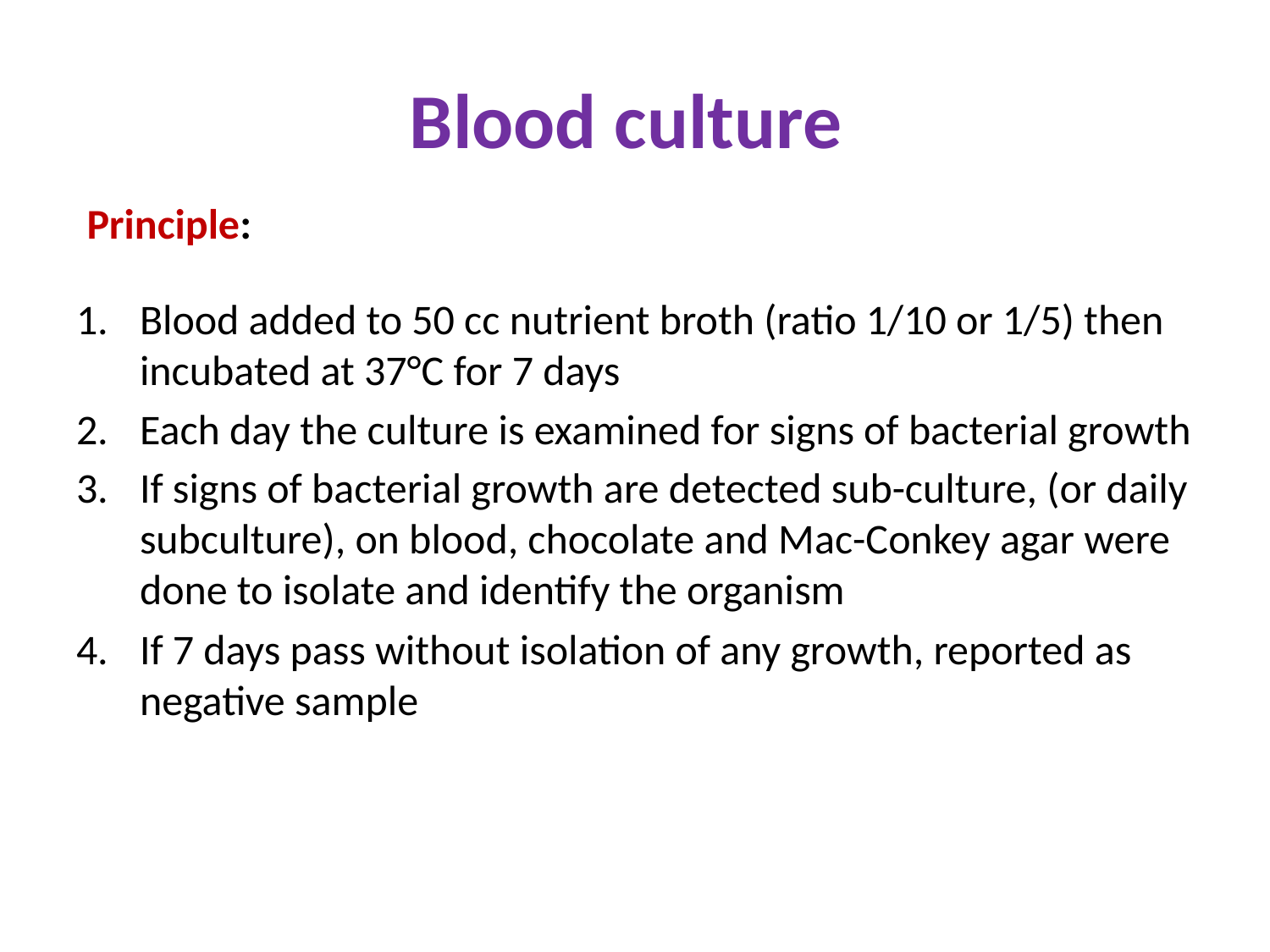

# Blood culture
Principle:
Blood added to 50 cc nutrient broth (ratio 1/10 or 1/5) then incubated at 37°C for 7 days
Each day the culture is examined for signs of bacterial growth
If signs of bacterial growth are detected sub-culture, (or daily subculture), on blood, chocolate and Mac-Conkey agar were done to isolate and identify the organism
If 7 days pass without isolation of any growth, reported as negative sample